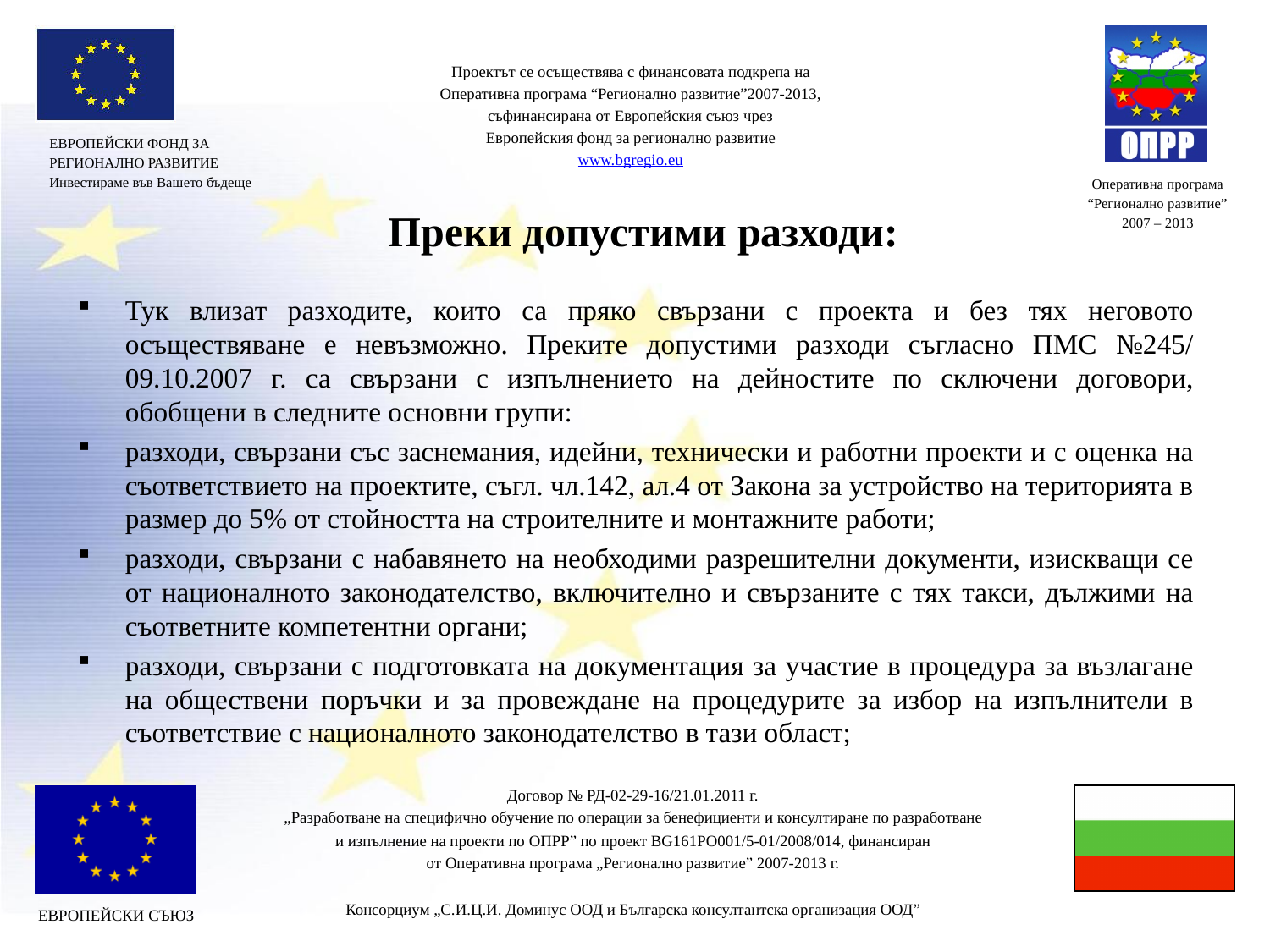

# Преки допустими разходи:
Тук влизат разходите, които са пряко свързани с проекта и без тях неговото осъществяване е невъзможно. Преките допустими разходи съгласно ПМС №245/ 09.10.2007 г. са свързани с изпълнението на дейностите по сключени договори, обобщени в следните основни групи:
разходи, свързани със заснемания, идейни, технически и работни проекти и с оценка на съответствието на проектите, съгл. чл.142, ал.4 от Закона за устройство на територията в размер до 5% от стойността на строителните и монтажните работи;
разходи, свързани с набавянето на необходими разрешителни документи, изискващи се от националното законодателство, включително и свързаните с тях такси, дължими на съответните компетентни органи;
разходи, свързани с подготовката на документация за участие в процедура за възлагане на обществени поръчки и за провеждане на процедурите за избор на изпълнители в съответствие с националното законодателство в тази област;